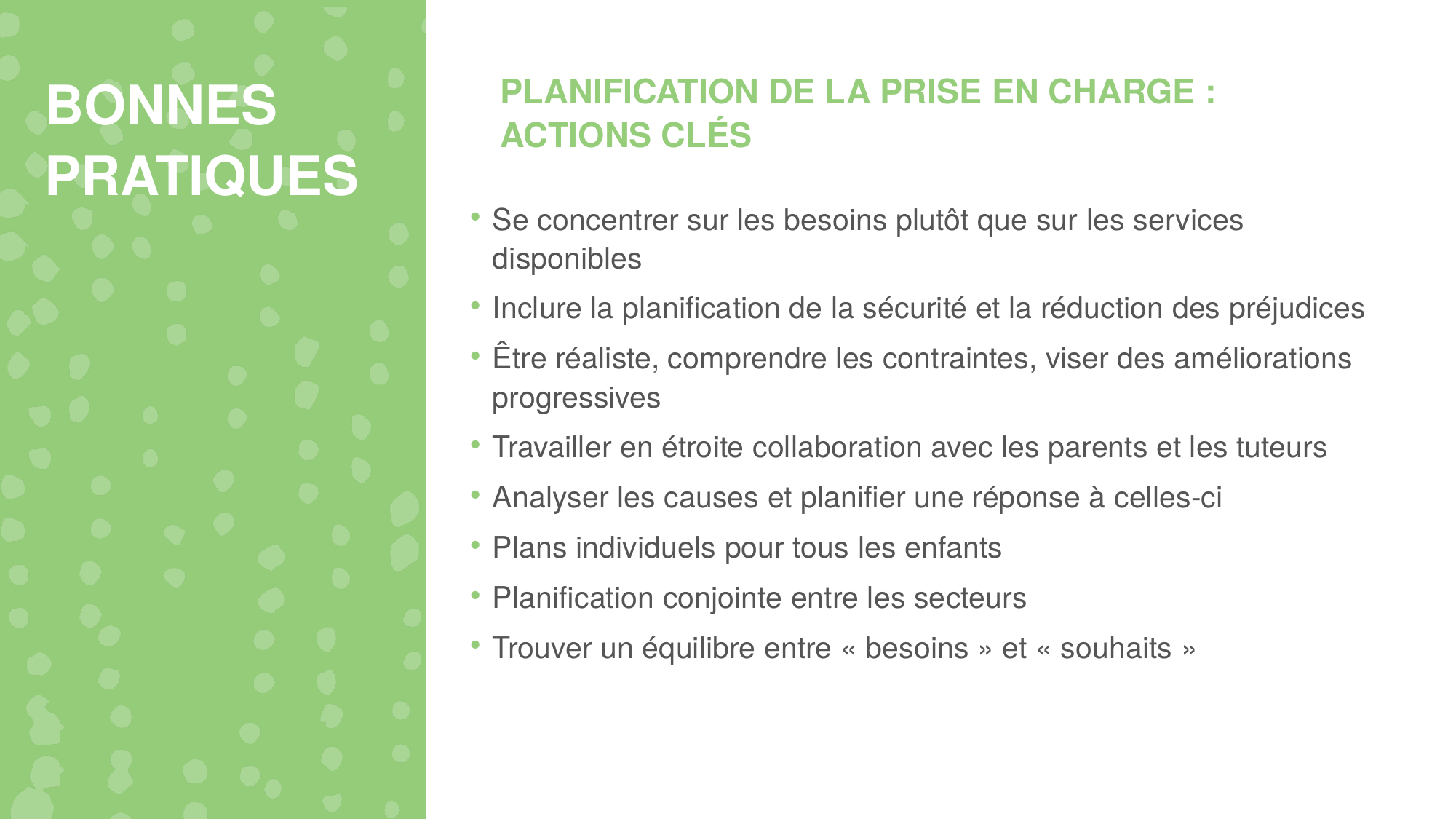

BONNES PRATIQUES
PLANIFICATION DE LA PRISE EN CHARGE : ACTIONS CLÉS
Se concentrer sur les besoins plutôt que sur les services disponibles
Inclure la planification de la sécurité et la réduction des préjudices
Être réaliste, comprendre les contraintes, viser des améliorations progressives
Travailler en étroite collaboration avec les parents et les tuteurs
Analyser les causes et planifier une réponse à celles-ci
Plans individuels pour tous les enfants
Planification conjointe entre les secteurs
Trouver un équilibre entre « besoins » et « souhaits »